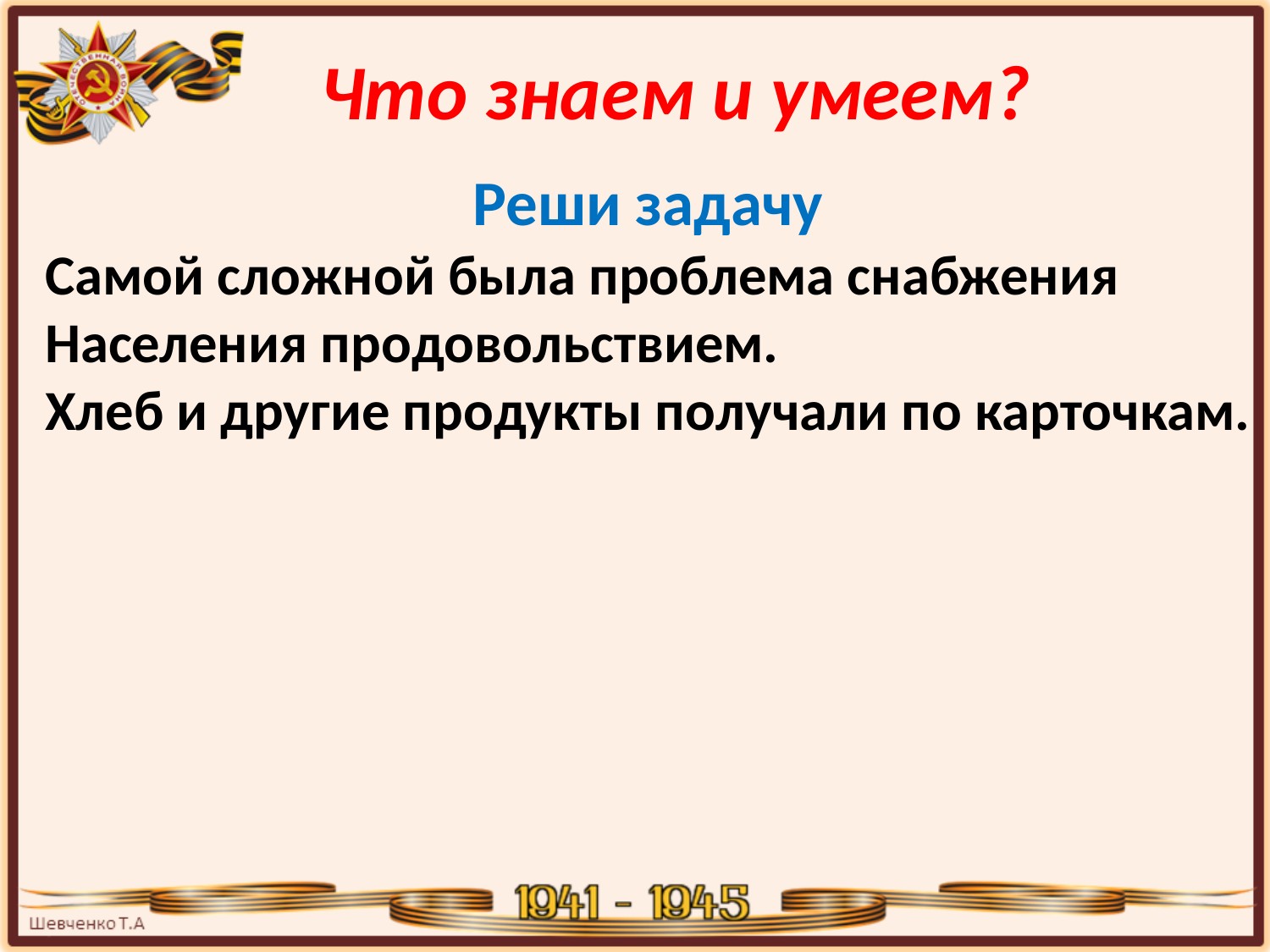

Что знаем и умеем?
Реши задачу
Самой сложной была проблема снабжения
Населения продовольствием.
Хлеб и другие продукты получали по карточкам.